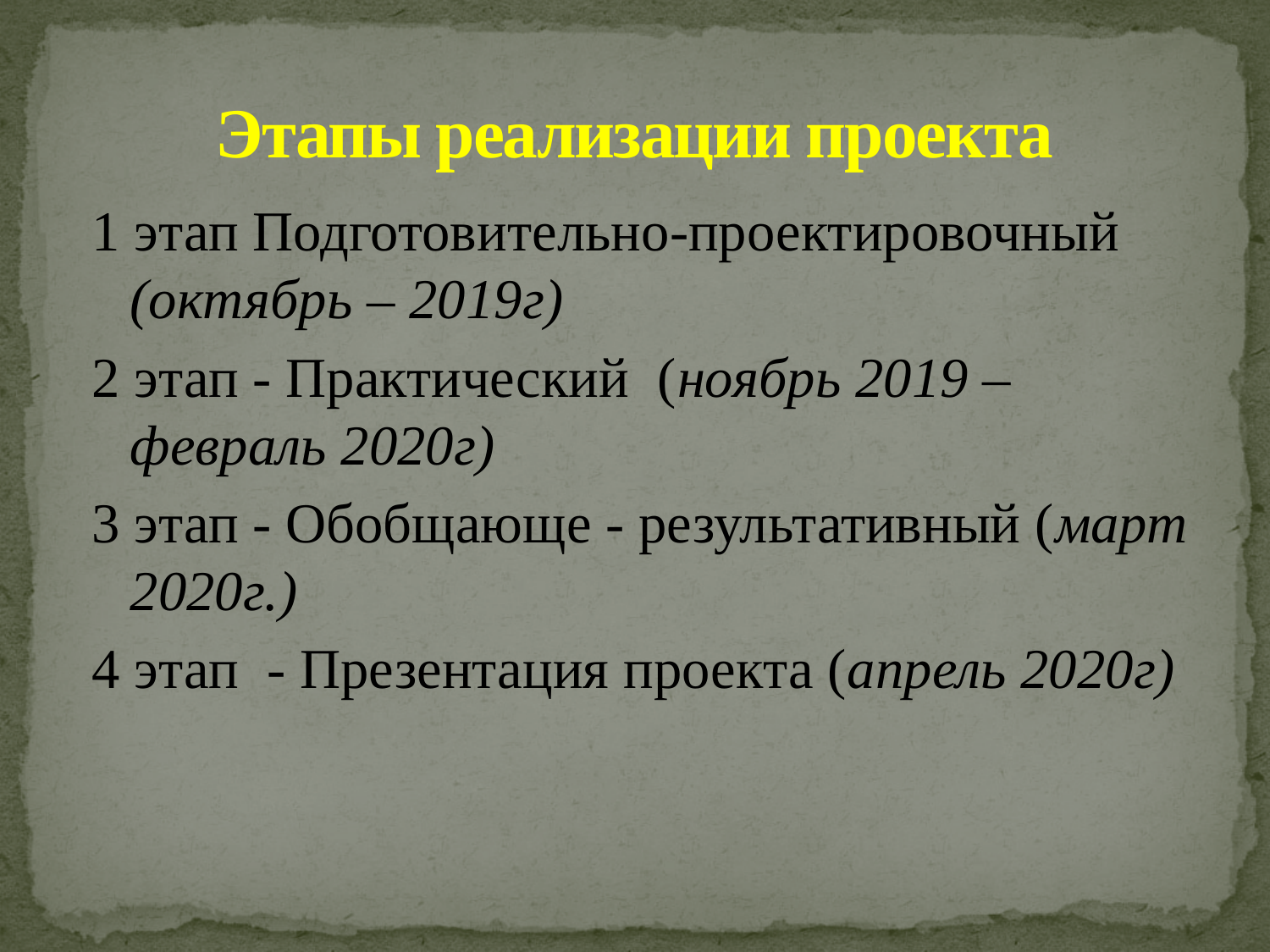

# Этапы реализации проекта
1 этап Подготовительно-проектировочный (октябрь – 2019г)
2 этап - Практический  (ноябрь 2019 – февраль 2020г)
3 этап - Обобщающе - результативный (март 2020г.)
4 этап  - Презентация проекта (апрель 2020г)